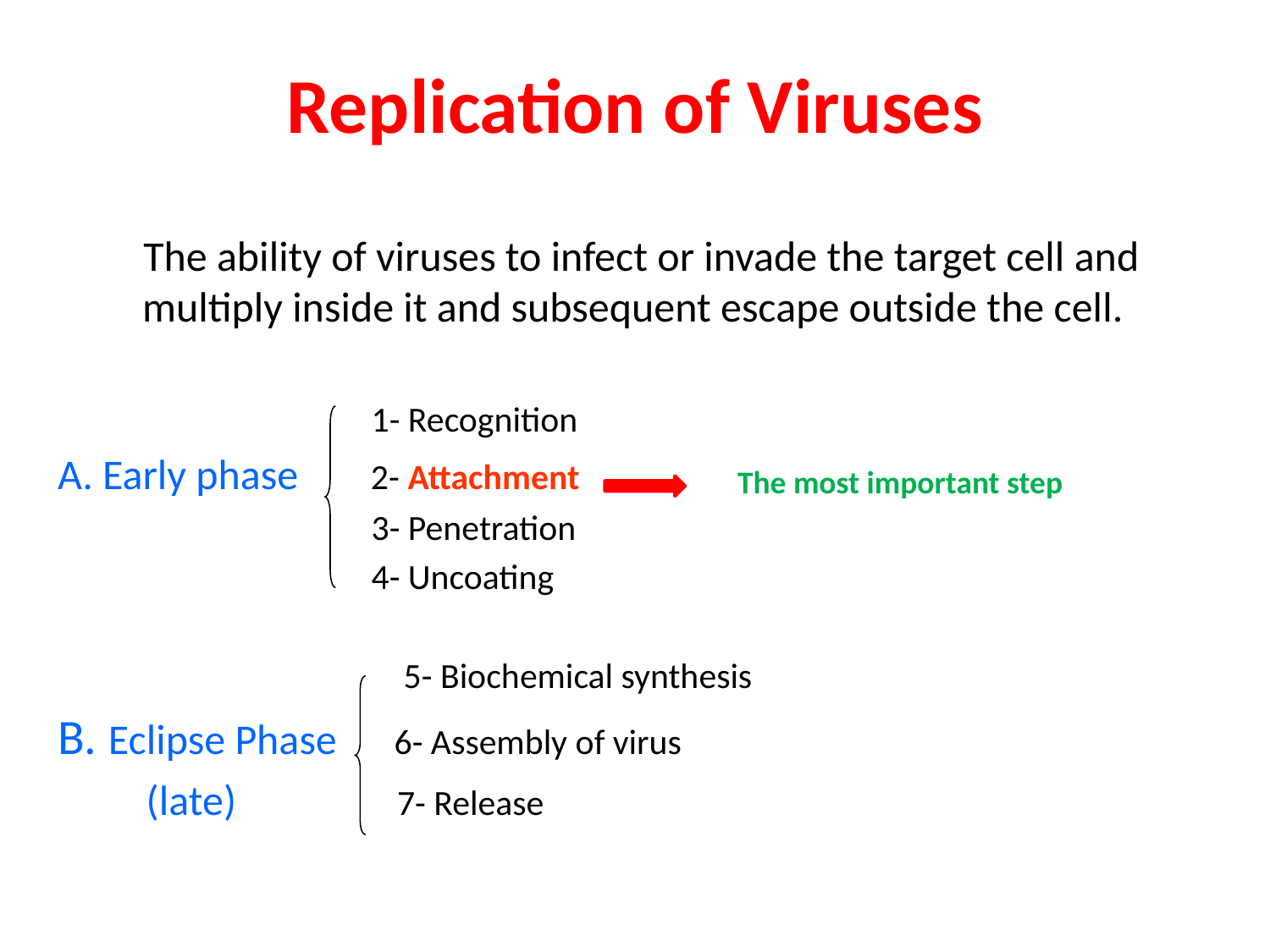

# Replication of Viruses
         The ability of viruses to infect or invade the target cell and multiply inside it and subsequent escape outside the cell.

                                       1- Recognition
A. Early phase         2- Attachment
                                       3- Penetration
                                       4- Uncoating

                                           5- Biochemical synthesis
B. Eclipse Phase      6- Assembly of virus
           (late)                    7- Release

The most important step